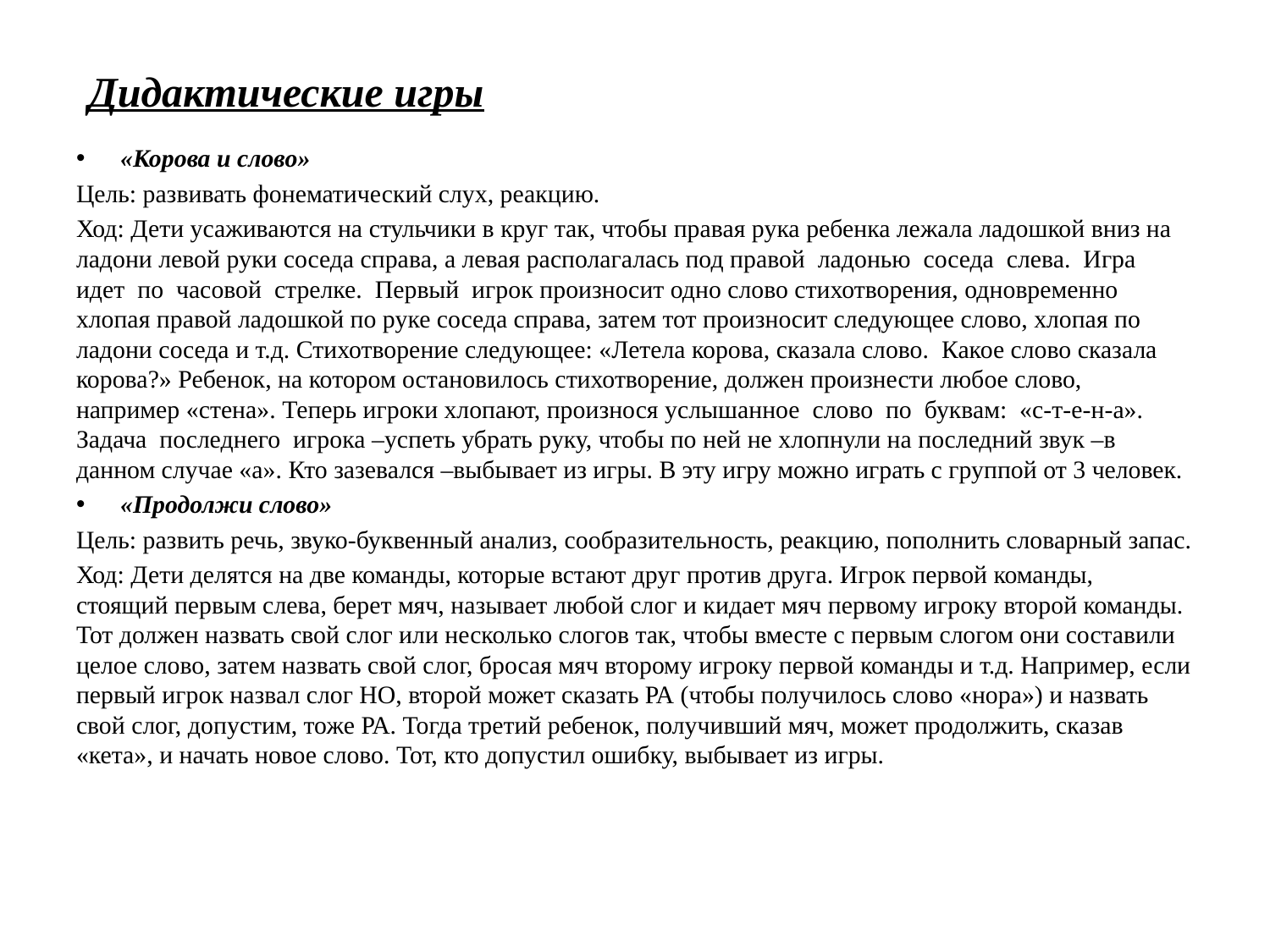

# Дидактические игры
«Корова и слово»
Цель: развивать фонематический слух, реакцию.
Ход: Дети усаживаются на стульчики в круг так, чтобы правая рука ребенка лежала ладошкой вниз на ладони левой руки соседа справа, а левая располагалась под правой  ладонью  соседа  слева.  Игра  идет  по  часовой  стрелке.  Первый  игрок произносит одно слово стихотворения, одновременно хлопая правой ладошкой по руке соседа справа, затем тот произносит следующее слово, хлопая по ладони соседа и т.д. Стихотворение следующее: «Летела корова, сказала слово.  Какое слово сказала корова?» Ребенок, на котором остановилось стихотворение, должен произнести любое слово, например «стена». Теперь игроки хлопают, произнося услышанное  слово  по  буквам:  «с-т-е-н-а».  Задача  последнего  игрока –успеть убрать руку, чтобы по ней не хлопнули на последний звук –в данном случае «а». Кто зазевался –выбывает из игры. В эту игру можно играть с группой от 3 человек.
«Продолжи слово»
Цель: развить речь, звуко-буквенный анализ, сообразительность, реакцию, пополнить словарный запас.
Ход: Дети делятся на две команды, которые встают друг против друга. Игрок первой команды, стоящий первым слева, берет мяч, называет любой слог и кидает мяч первому игроку второй команды. Тот должен назвать свой слог или несколько слогов так, чтобы вместе с первым слогом они составили целое слово, затем назвать свой слог, бросая мяч второму игроку первой команды и т.д. Например, если первый игрок назвал слог НО, второй может сказать РА (чтобы получилось слово «нора») и назвать свой слог, допустим, тоже РА. Тогда третий ребенок, получивший мяч, может продолжить, сказав «кета», и начать новое слово. Тот, кто допустил ошибку, выбывает из игры.